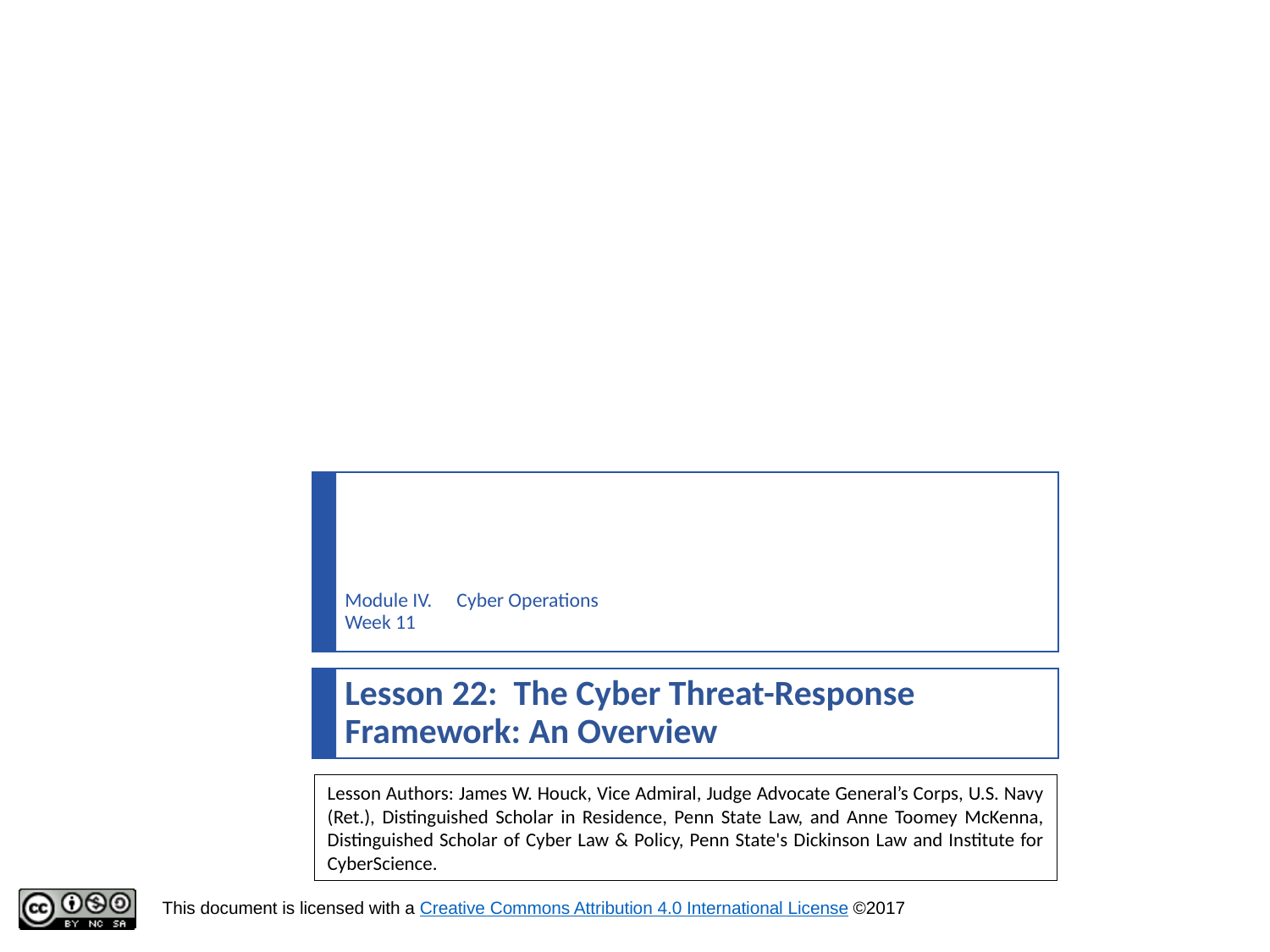

# Module IV. 	Cyber Operations Week 11
Lesson 22:  The Cyber Threat-Response Framework: An Overview
Lesson Authors: James W. Houck, Vice Admiral, Judge Advocate General’s Corps, U.S. Navy (Ret.), Distinguished Scholar in Residence, Penn State Law, and Anne Toomey McKenna, Distinguished Scholar of Cyber Law & Policy, Penn State's Dickinson Law and Institute for CyberScience.